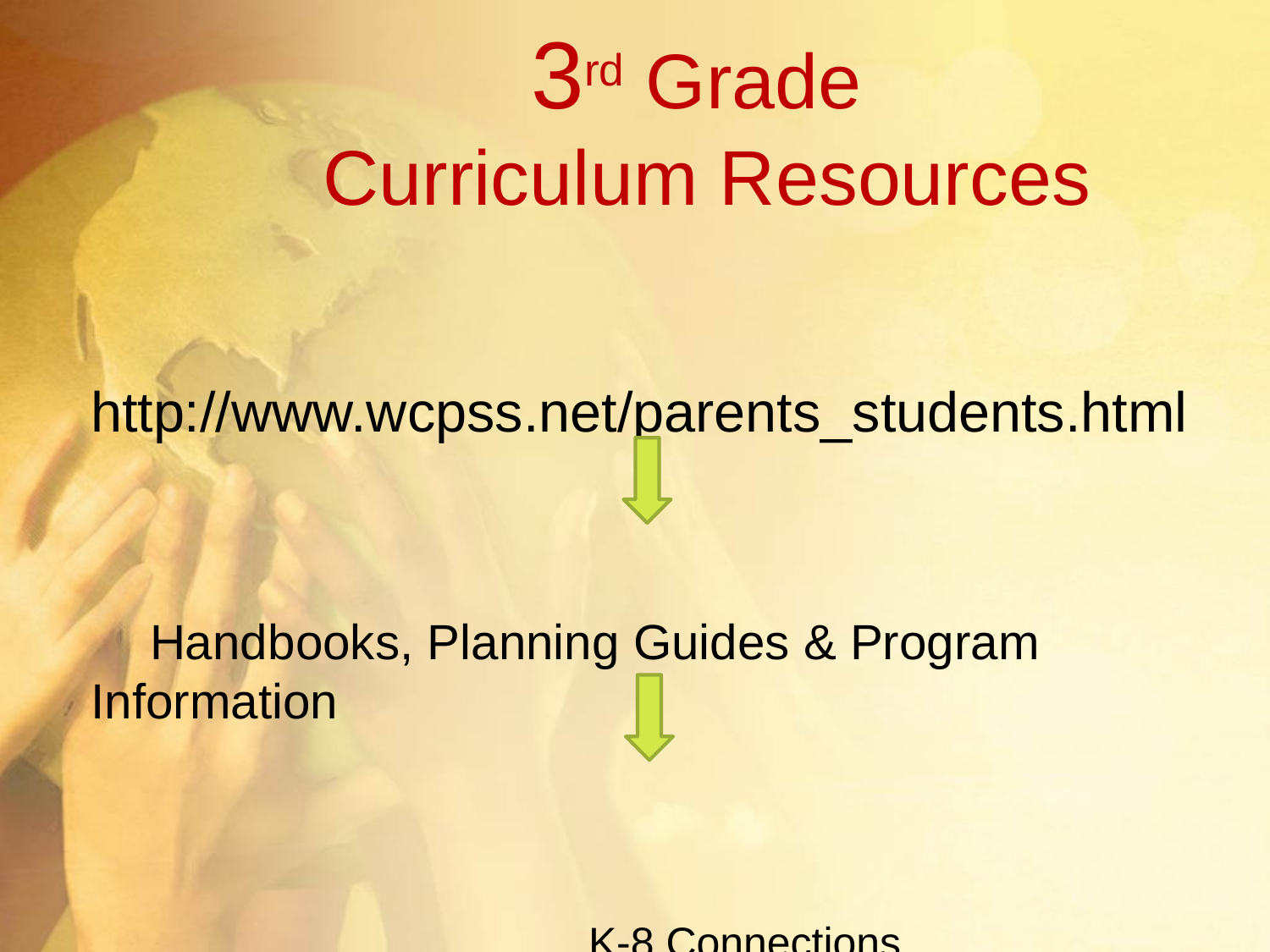

# 3rd Grade Curriculum Resources

        http://www.wcpss.net/parents_students.html

         Handbooks, Planning Guides & Program Information

                                              K-8 Connections